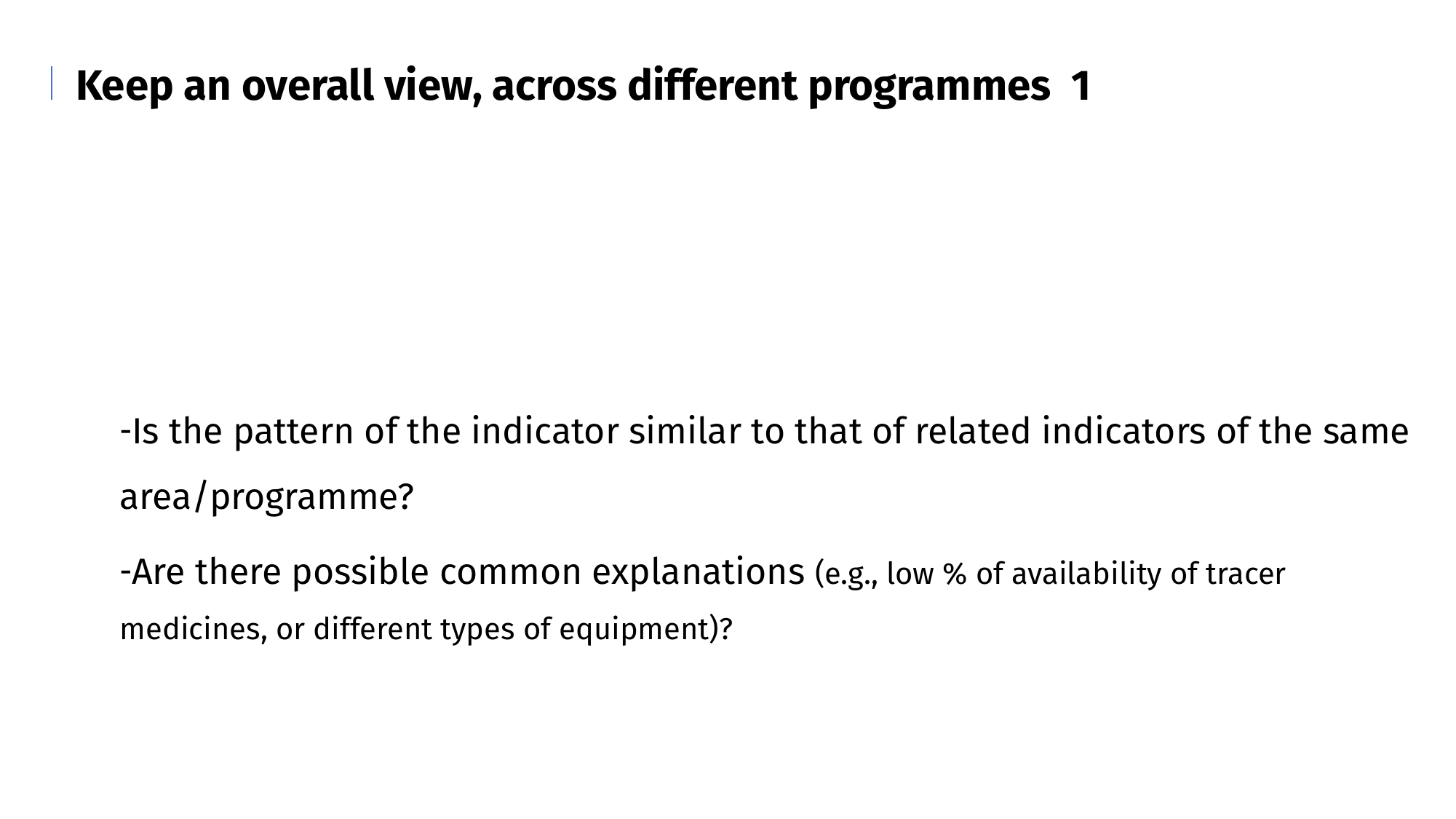

Keep an overall view, across different programmes  1
The programmes / service areas are inter-connected, and so are their indicators
Look for links across the different tables:
Is the pattern of the indicator similar to that of related indicators of the same area/programme?
Are there possible common explanations (e.g., low % of availability of tracer medicines, or different types of equipment)?